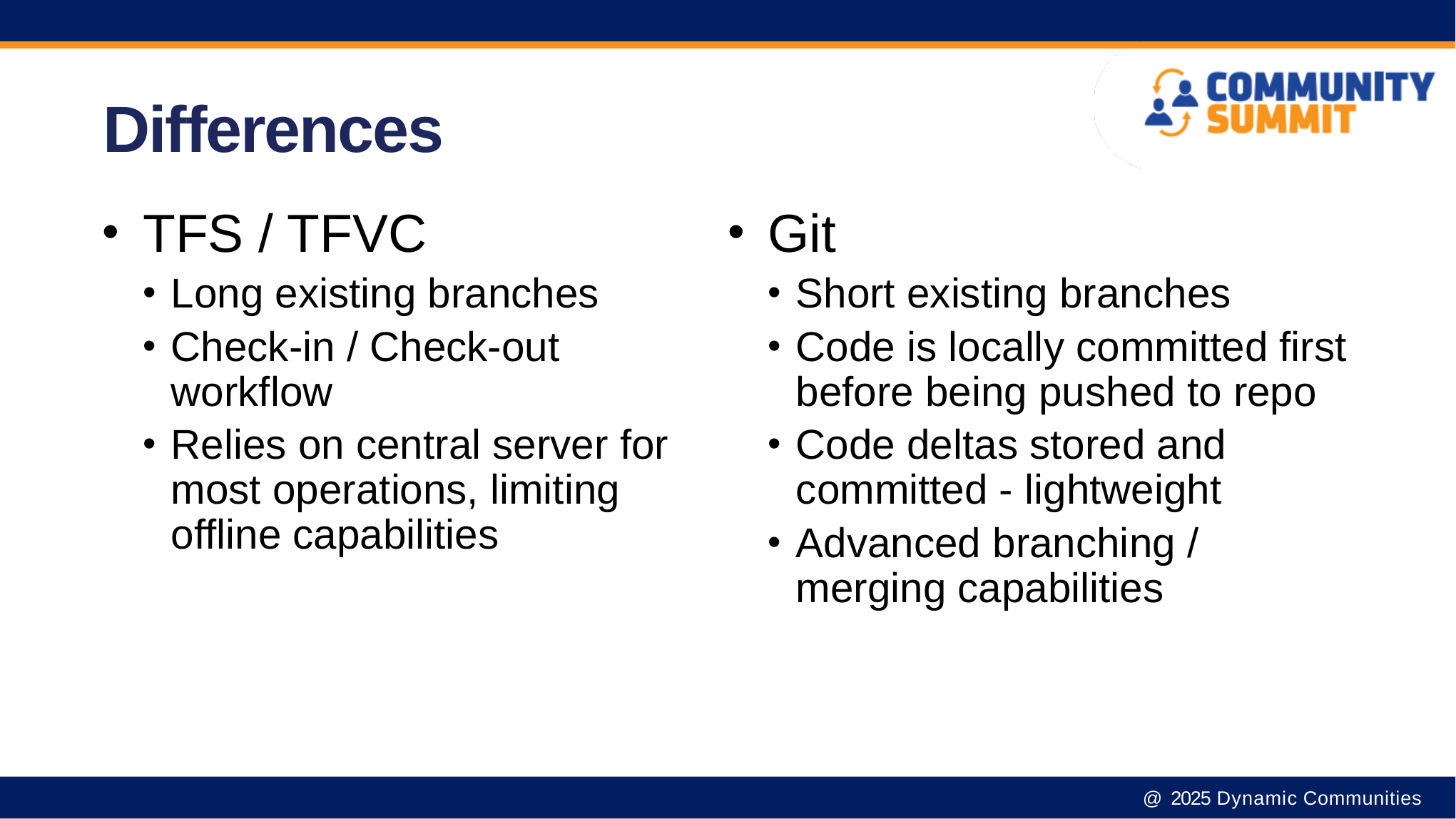

# Differences
TFS / TFVC
Long existing branches
Check-in / Check-out workflow
Relies on central server for most operations, limiting offline capabilities

Git
Short existing branches
Code is locally committed first before being pushed to repo
Code deltas stored and committed - lightweight
Advanced branching / merging capabilities